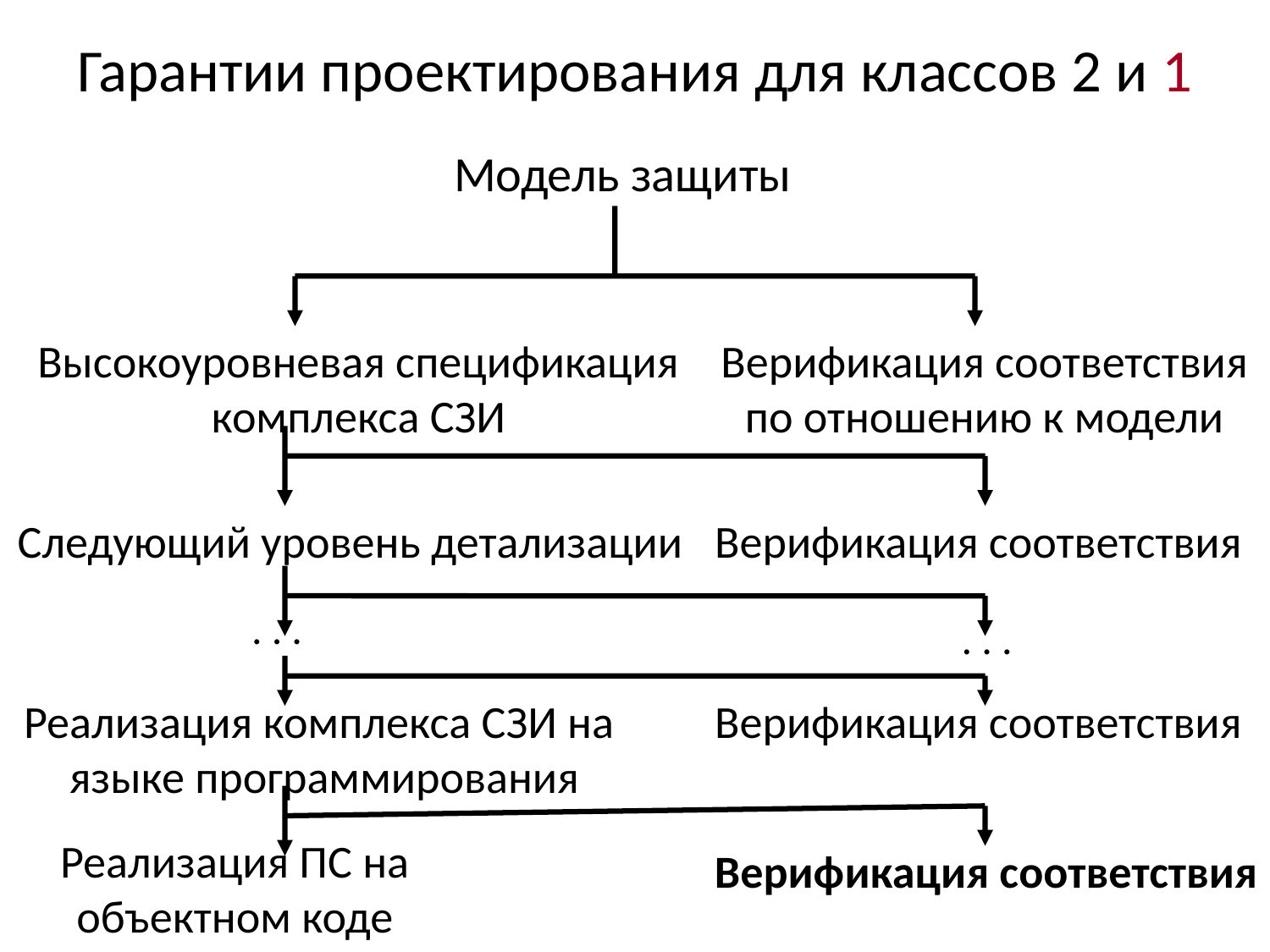

# Гарантии проектирования для классов 2 и 1
Модель защиты

Высокоуровневая спецификация
комплекса СЗИ
Верификация соответствия
по отношению к модели

Следующий уровень детализации
Верификация соответствия

. . .

. . .

Реализация комплекса СЗИ на
языке программирования
Верификация соответствия

Реализация ПС на
объектном коде
Верификация соответствия